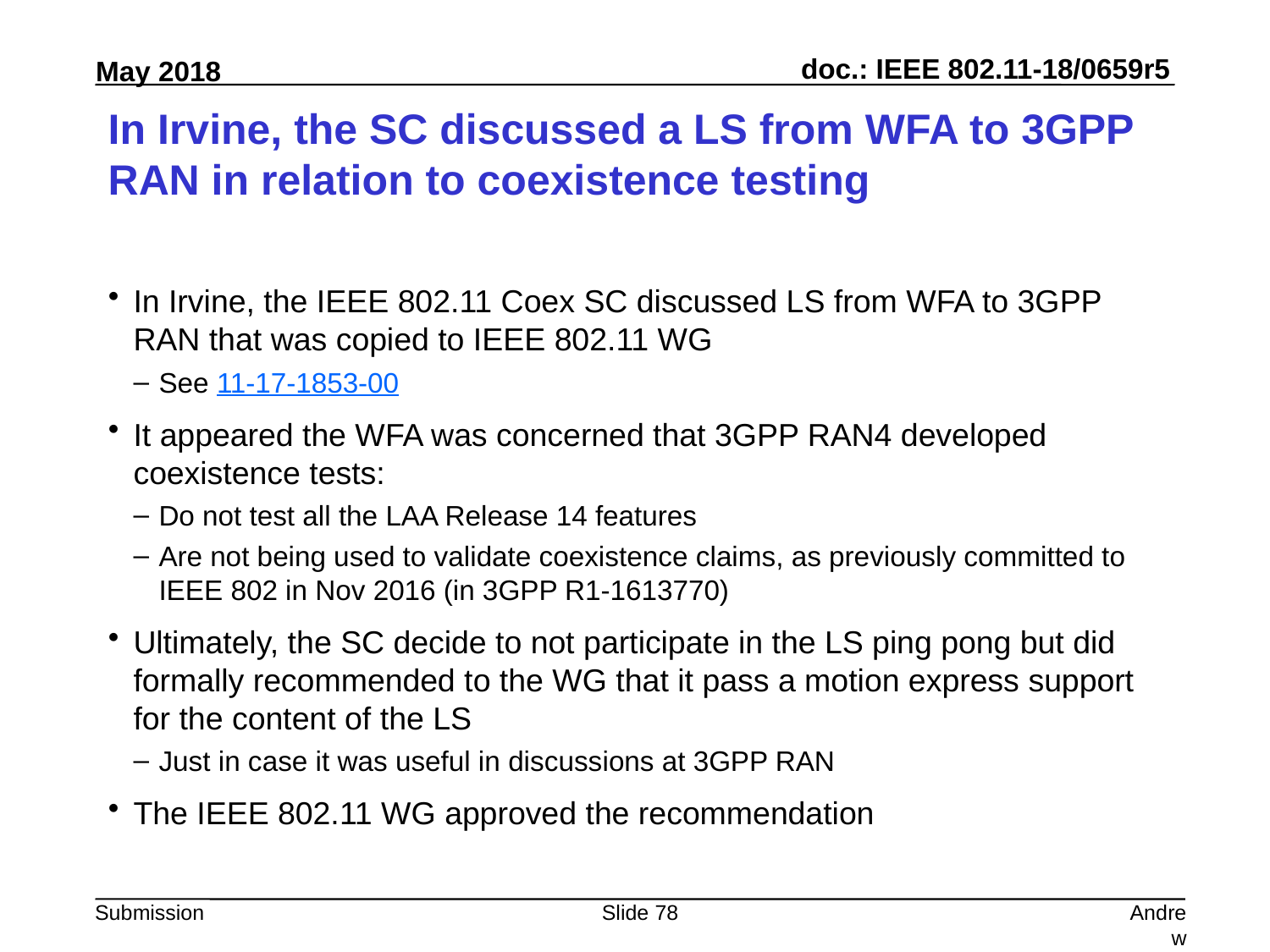

# In Irvine, the SC discussed a LS from WFA to 3GPP RAN in relation to coexistence testing
In Irvine, the IEEE 802.11 Coex SC discussed LS from WFA to 3GPP RAN that was copied to IEEE 802.11 WG
See 11-17-1853-00
It appeared the WFA was concerned that 3GPP RAN4 developed coexistence tests:
Do not test all the LAA Release 14 features
Are not being used to validate coexistence claims, as previously committed to IEEE 802 in Nov 2016 (in 3GPP R1‐1613770)
Ultimately, the SC decide to not participate in the LS ping pong but did formally recommended to the WG that it pass a motion express support for the content of the LS
Just in case it was useful in discussions at 3GPP RAN
The IEEE 802.11 WG approved the recommendation
Slide 78
Andrew Myles, Cisco